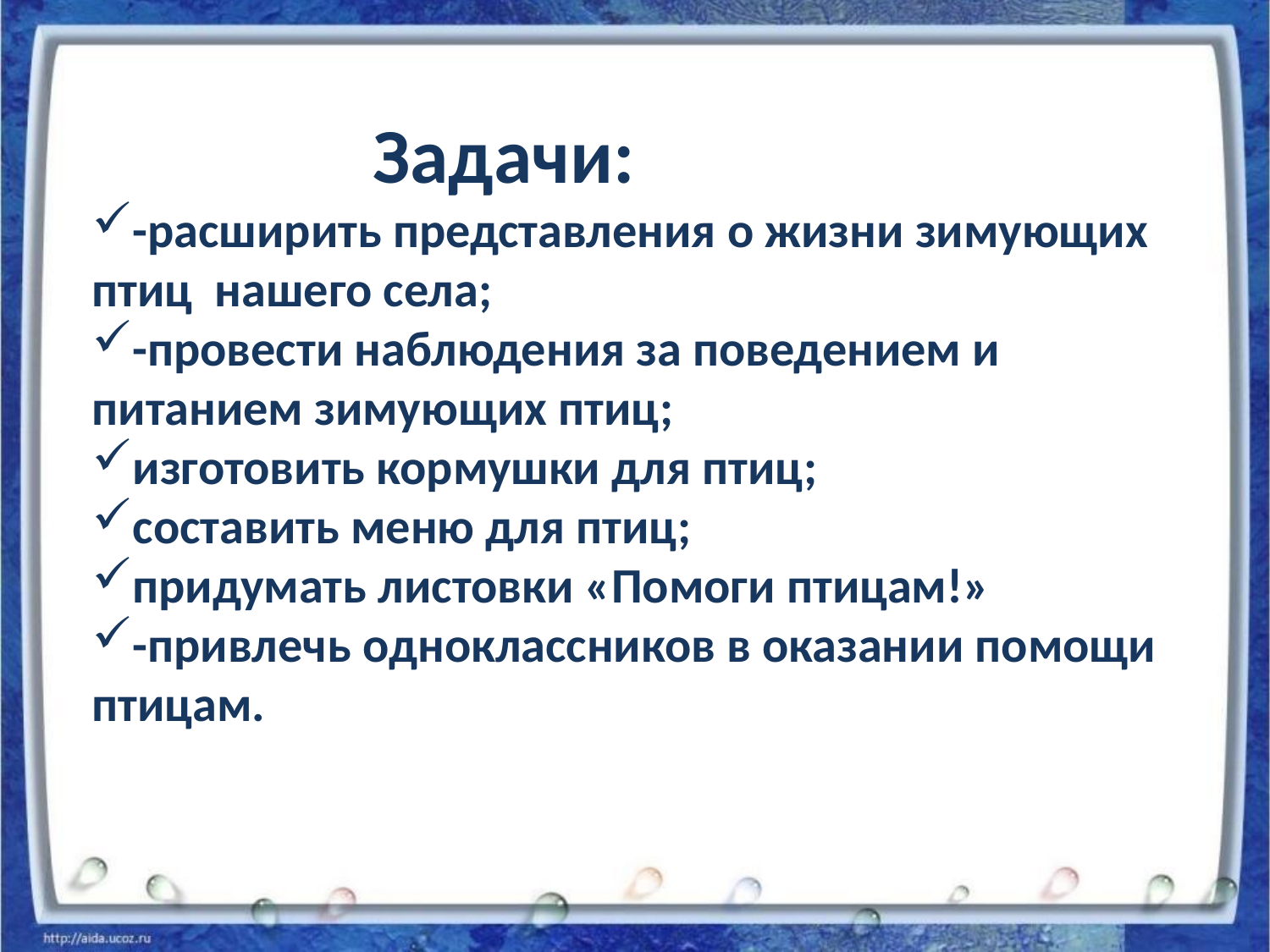

Задачи:
-расширить представления о жизни зимующих птиц  нашего села;
-провести наблюдения за поведением и питанием зимующих птиц;
изготовить кормушки для птиц;
составить меню для птиц;
придумать листовки «Помоги птицам!»
-привлечь одноклассников в оказании помощи птицам.